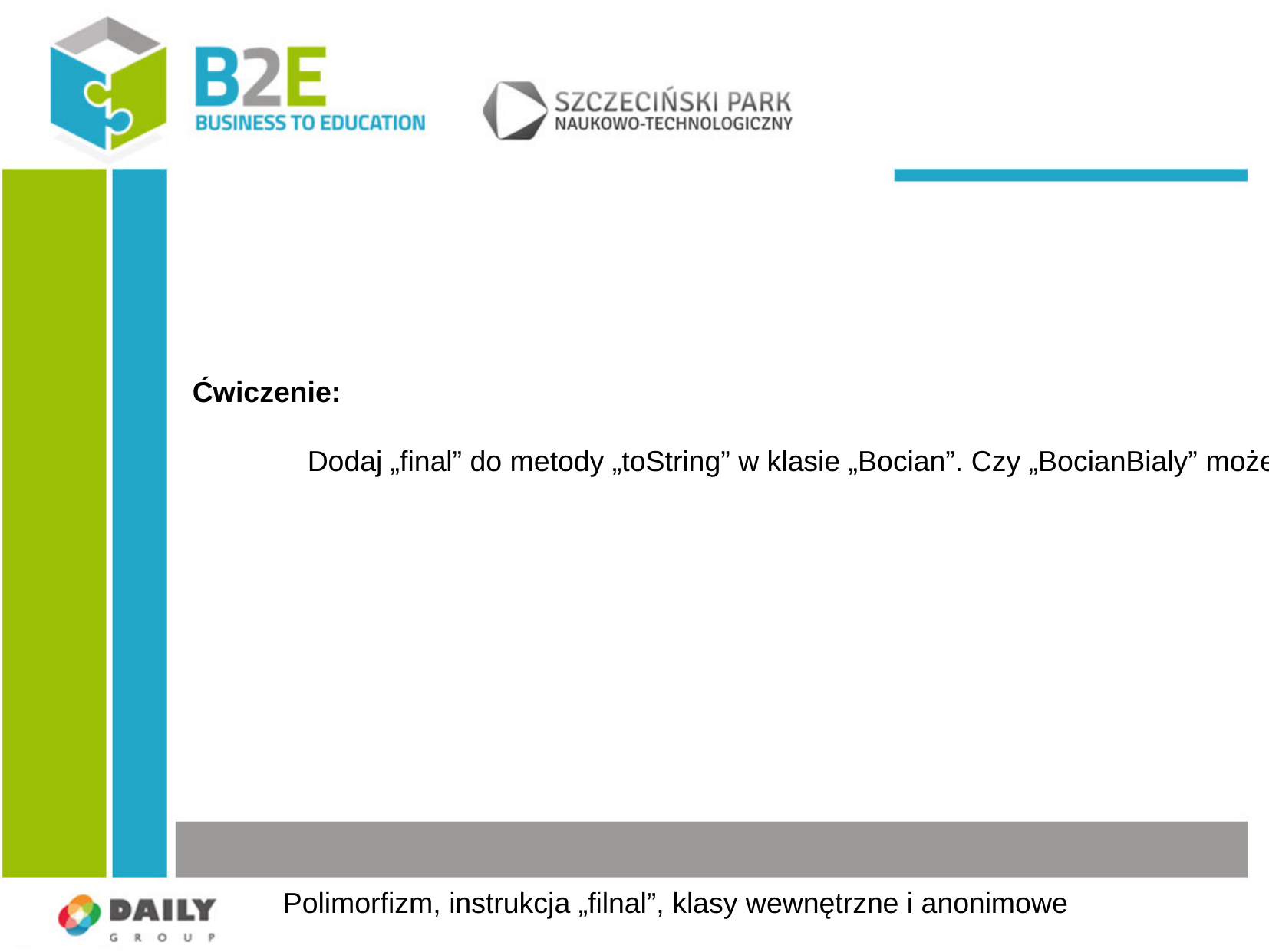

Ćwiczenie:

	Dodaj „final” do metody „toString” w klasie „Bocian”. Czy „BocianBialy” może posiadać własną implementację tej metody?
Polimorfizm, instrukcja „filnal”, klasy wewnętrzne i anonimowe